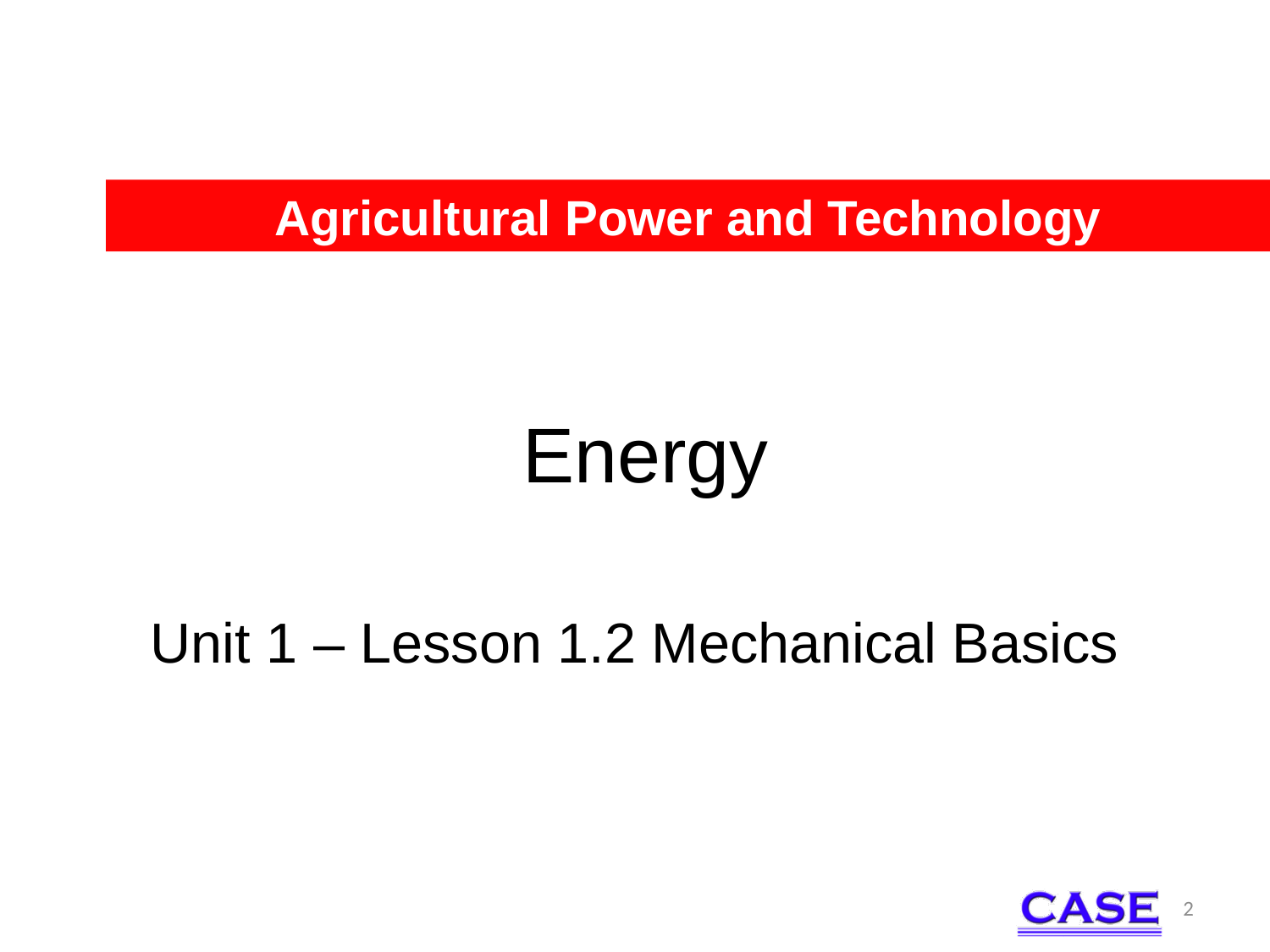

Agricultural Power and Technology
# Energy
Unit 1 – Lesson 1.2 Mechanical Basics
2